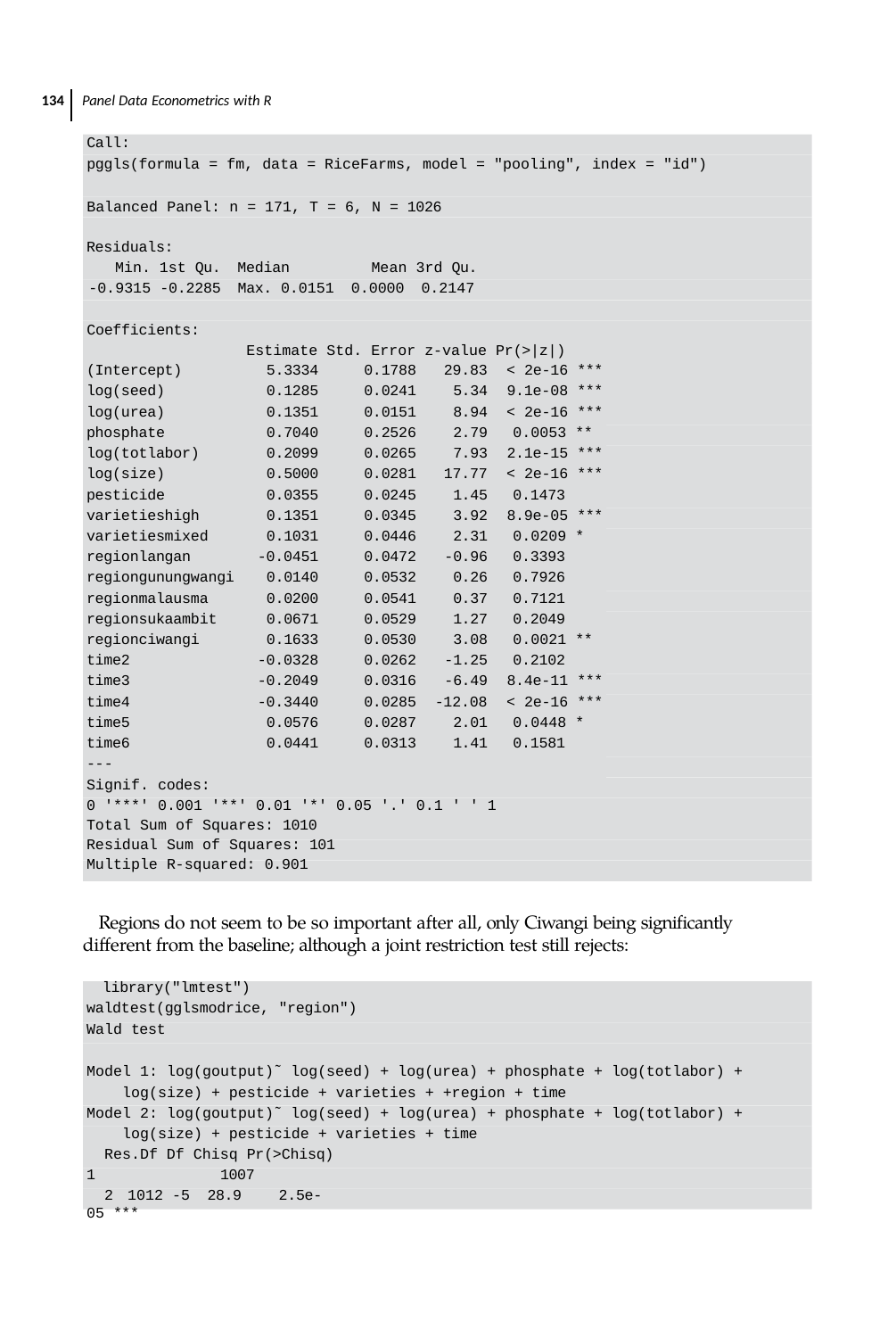

134  Panel Data Econometrics with R

Call:
pggls(formula = fm, data = RiceFarms, model = "pooling", index = "id")

Balanced Panel: n = 171, T = 6, N = 1026

Residuals:
Min. 1st Qu.
-0.9315 -0.2285
Median	Mean 3rd Qu.	Max. 0.0151 0.0000 0.2147 1.3740

Coefficients:
Estimate Std. Error z-value Pr(>|z|)

| (Intercept) | 5.3334 | 0.1788 | 29.83 | < 2e-16 \*\*\* |
| --- | --- | --- | --- | --- |
| log(seed) | 0.1285 | 0.0241 | 5.34 | 9.1e-08 \*\*\* |
| log(urea) | 0.1351 | 0.0151 | 8.94 | < 2e-16 \*\*\* |
| phosphate | 0.7040 | 0.2526 | 2.79 | 0.0053 \*\* |
| log(totlabor) | 0.2099 | 0.0265 | 7.93 | 2.1e-15 \*\*\* |
| log(size) | 0.5000 | 0.0281 | 17.77 | < 2e-16 \*\*\* |
| pesticide | 0.0355 | 0.0245 | 1.45 | 0.1473 |
| varietieshigh | 0.1351 | 0.0345 | 3.92 | 8.9e-05 \*\*\* |
| varietiesmixed | 0.1031 | 0.0446 | 2.31 | 0.0209 \* |
| regionlangan | -0.0451 | 0.0472 | -0.96 | 0.3393 |
| regiongunungwangi | 0.0140 | 0.0532 | 0.26 | 0.7926 |
| regionmalausma | 0.0200 | 0.0541 | 0.37 | 0.7121 |
| regionsukaambit | 0.0671 | 0.0529 | 1.27 | 0.2049 |
| regionciwangi | 0.1633 | 0.0530 | 3.08 | 0.0021 \*\* |
| time2 | -0.0328 | 0.0262 | -1.25 | 0.2102 |
| time3 | -0.2049 | 0.0316 | -6.49 | 8.4e-11 \*\*\* |
| time4 | -0.3440 | 0.0285 | -12.08 | < 2e-16 \*\*\* |
| time5 | 0.0576 | 0.0287 | 2.01 | 0.0448 \* |
| time6 | 0.0441 | 0.0313 | 1.41 | 0.1581 |
| --- |  |  |  |  |
| Signif. codes: |  |  |  |  |
| 0 '\*\*\*' 0.001 '\*\*' 0.01 '\*' 0.05 '.' 0.1 ' ' 1 Total Sum of Squares: 1010 Residual Sum of Squares: 101 Multiple R-squared: 0.901 |  |  |  |  |
Regions do not seem to be so important after all, only Ciwangi being signiﬁcantly different from the baseline; although a joint restriction test still rejects:

library("lmtest") waldtest(gglsmodrice, "region") Wald test

Model 1: log(goutput) ̃ log(seed) + log(urea) + phosphate + log(totlabor) + log(size) + pesticide + varieties + +region + time
Model 2: log(goutput) ̃ log(seed) + log(urea) + phosphate + log(totlabor) + log(size) + pesticide + varieties + time
Res.Df Df Chisq Pr(>Chisq) 1	1007
2	1012 -5 28.9	2.5e-05 ***